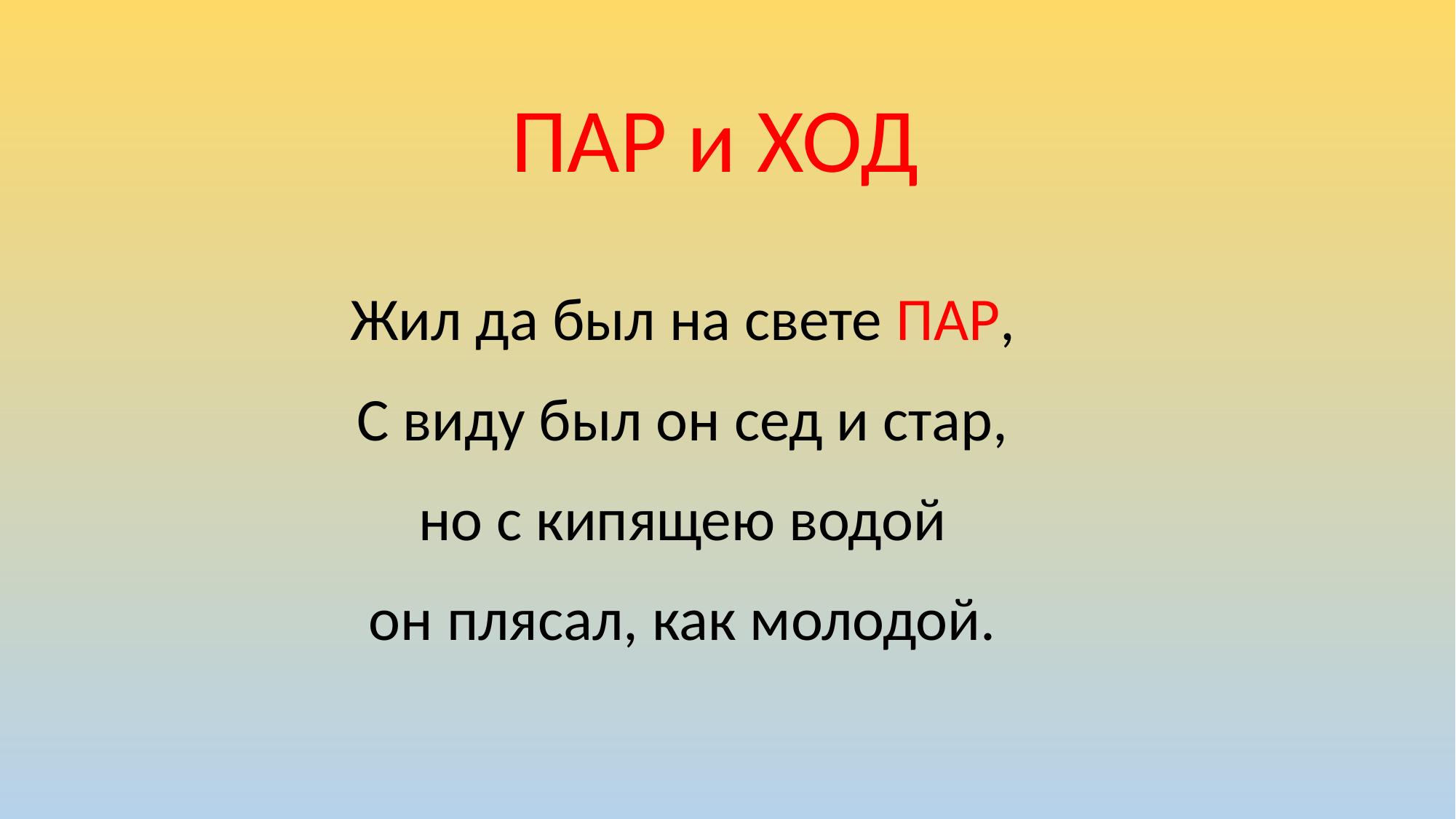

# ПАР и ХОД
Жил да был на свете ПАР,
С виду был он сед и стар,
но с кипящею водой
он плясал, как молодой.